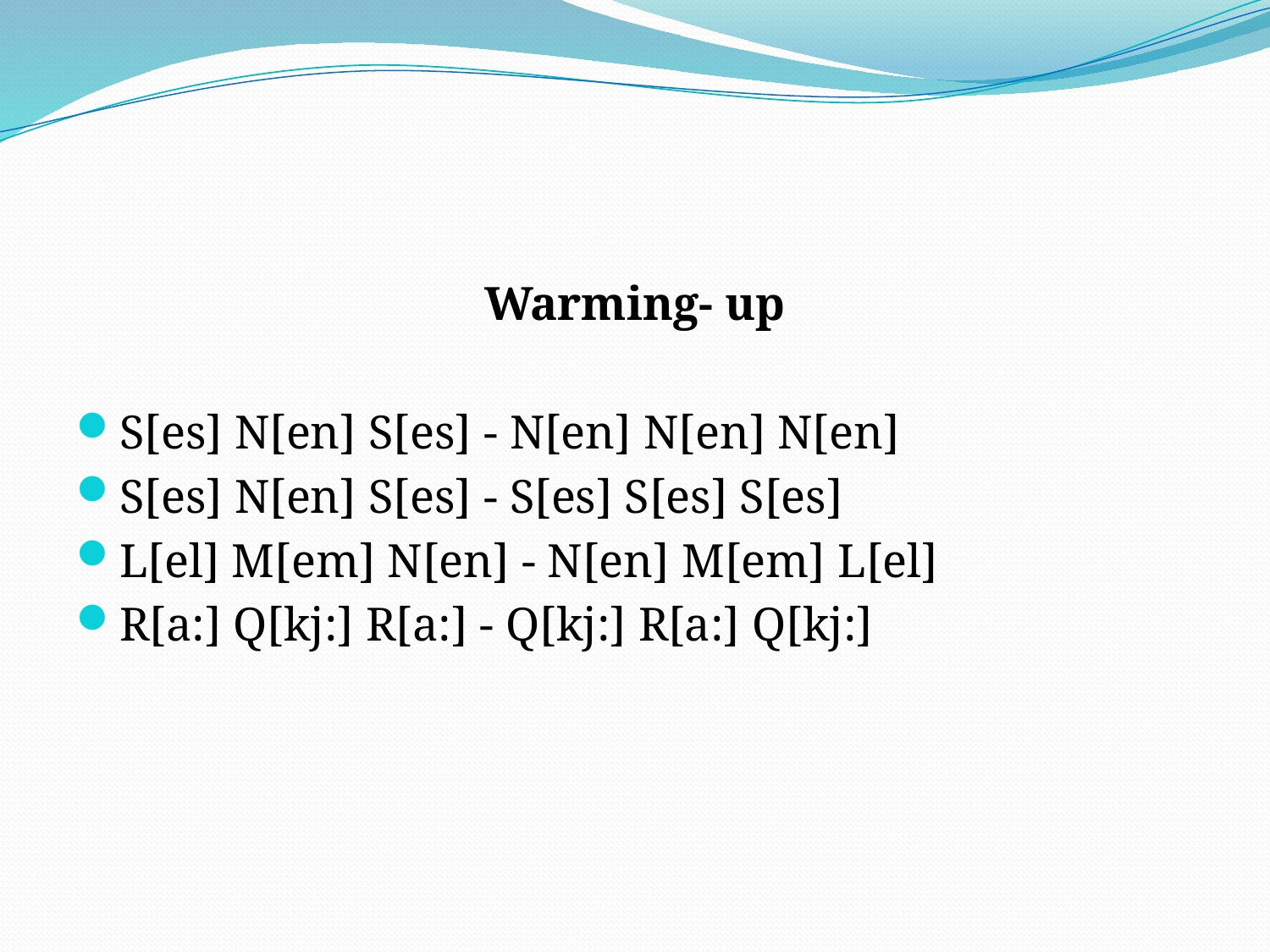

Warming- up

S[es] N[en] S[es] - N[en] N[en] N[en]
S[es] N[en] S[es] - S[es] S[es] S[es]
L[el] M[em] N[en] - N[en] M[em] L[el]
R[a:] Q[kj:] R[a:] - Q[kj:] R[a:] Q[kj:]